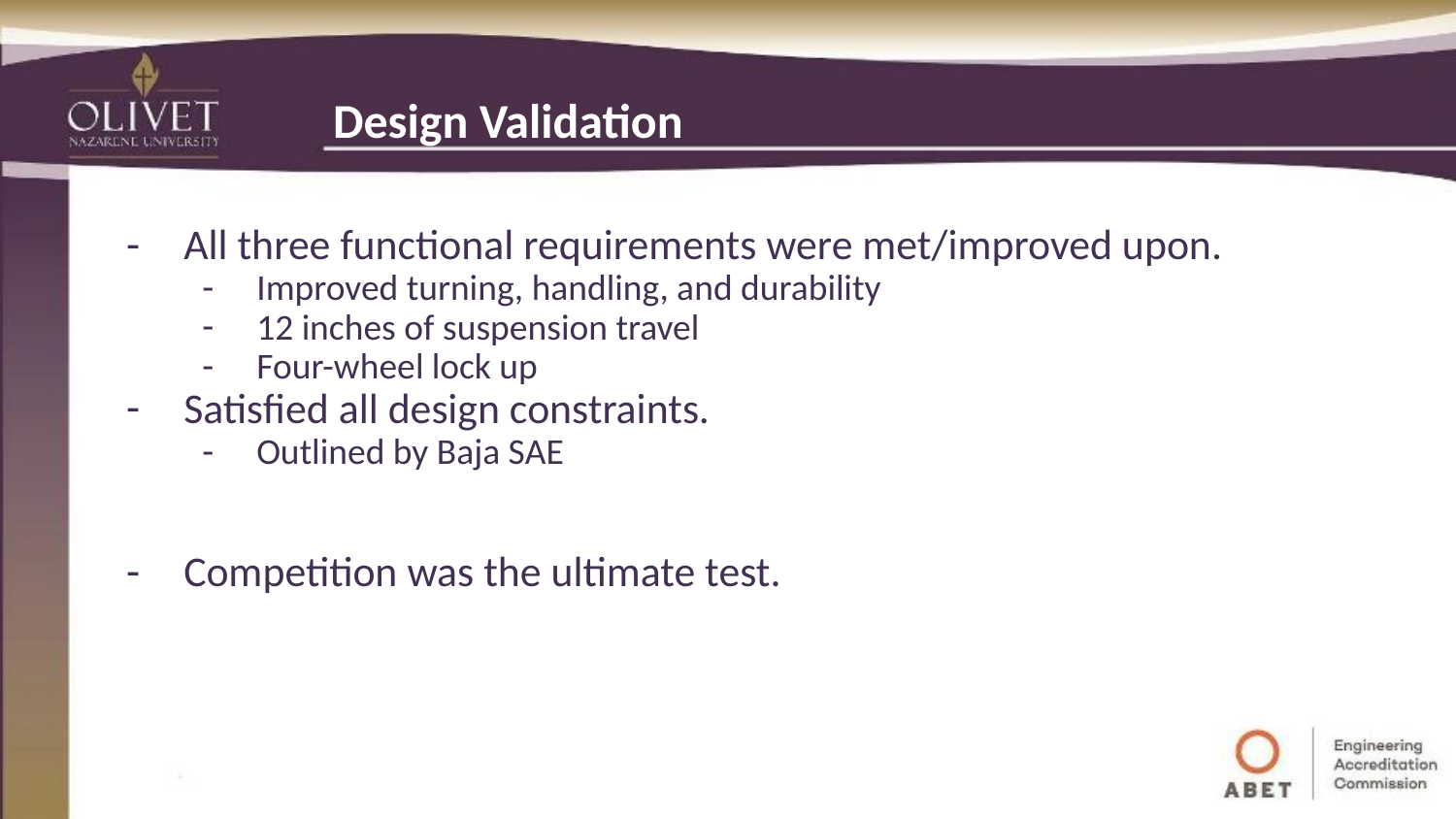

# Design Validation
All three functional requirements were met/improved upon.
Improved turning, handling, and durability
12 inches of suspension travel
Four-wheel lock up
Satisfied all design constraints.
Outlined by Baja SAE

Competition was the ultimate test.